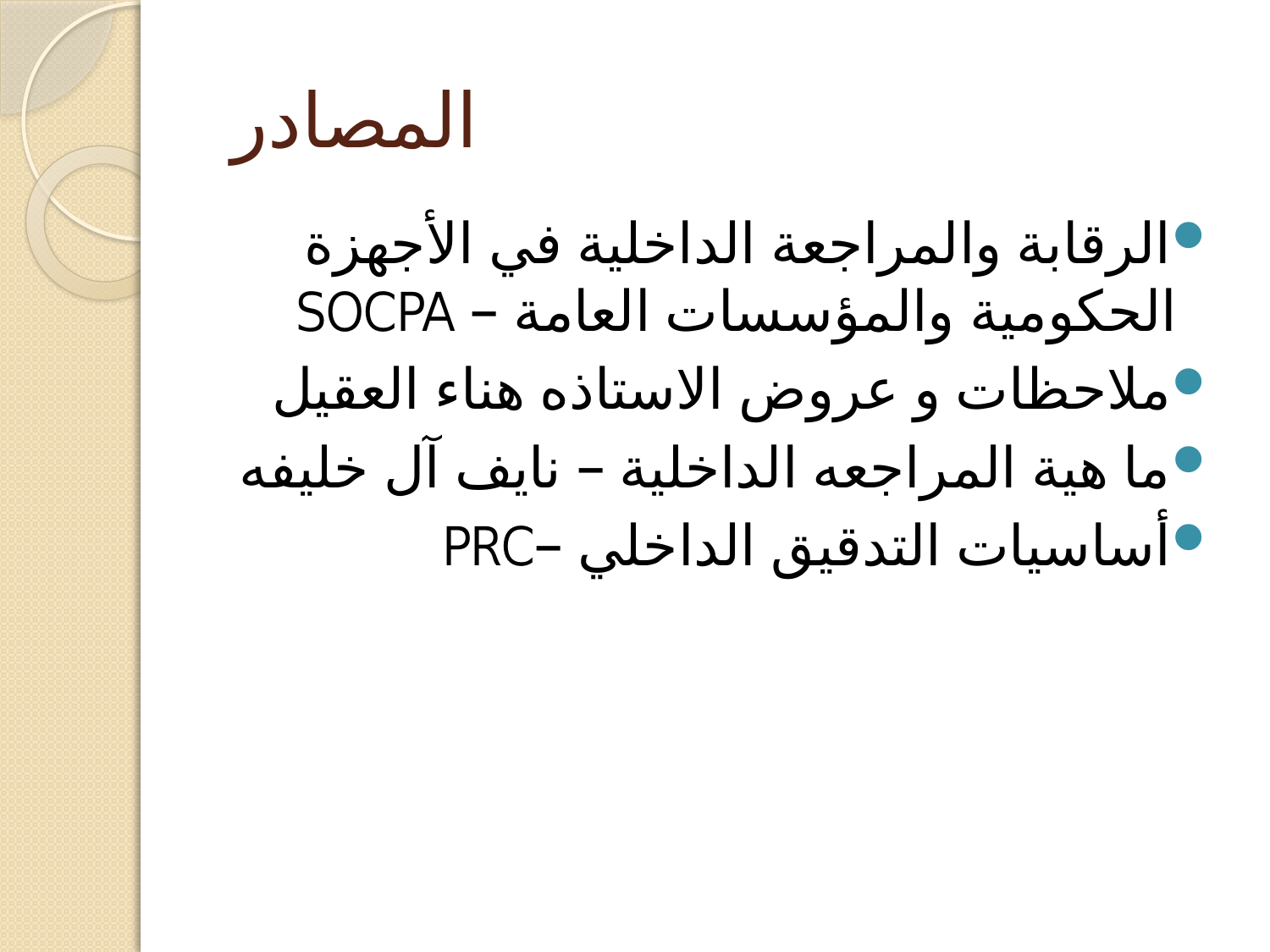

# المصادر
الرقابة والمراجعة الداخلية في الأجهزة الحكومية والمؤسسات العامة – SOCPA
ملاحظات و عروض الاستاذه هناء العقيل
ما هية المراجعه الداخلية – نايف آل خليفه
أساسيات التدقيق الداخلي –PRC